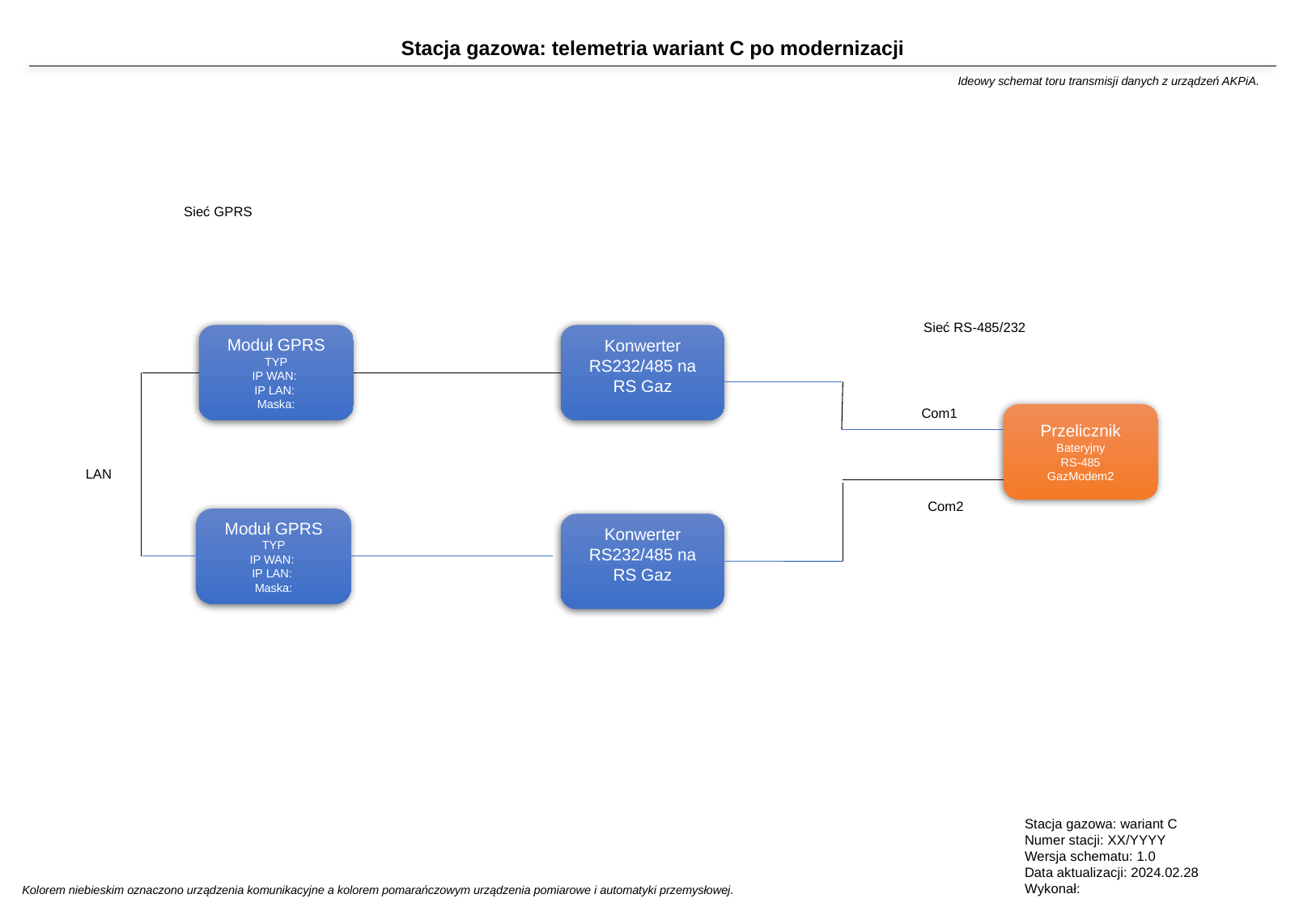

Stacja gazowa: telemetria wariant C po modernizacji
Ideowy schemat toru transmisji danych z urządzeń AKPiA.
Sieć GPRS
Sieć RS-485/232
Moduł GPRS
TYP
IP WAN:
IP LAN:
Maska:
Konwerter RS232/485 na RS Gaz

Com1
Przelicznik
Bateryjny
RS-485
GazModem2
LAN
Com2
Moduł GPRS
TYP
IP WAN:
IP LAN:
Maska:
Konwerter RS232/485 na RS Gaz

Stacja gazowa: wariant C
Numer stacji: XX/YYYY
Wersja schematu: 1.0
Data aktualizacji: 2024.02.28
Wykonał:
Kolorem niebieskim oznaczono urządzenia komunikacyjne a kolorem pomarańczowym urządzenia pomiarowe i automatyki przemysłowej.